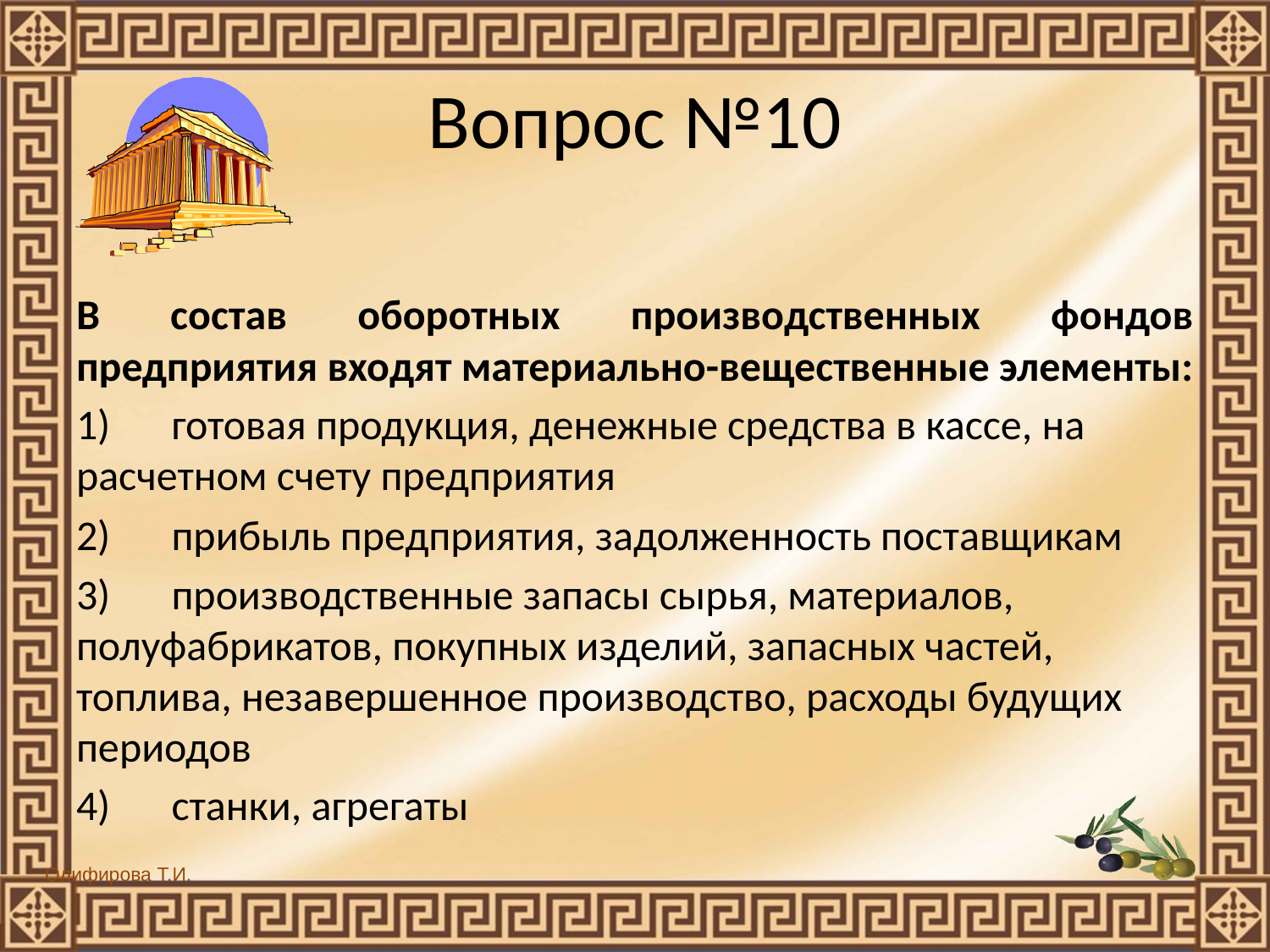

# Вопрос №10

В состав оборотных производственных фондов предприятия входят материально-вещественные элементы:
1)	готовая продукция, денежные средства в кассе, на расчетном счету предприятия
2)	прибыль предприятия, задолженность поставщикам
3)	производственные запасы сырья, материалов, полуфабрикатов, покупных изделий, запасных частей, топлива, незавершенное производство, расходы будущих периодов
4)	станки, агрегаты